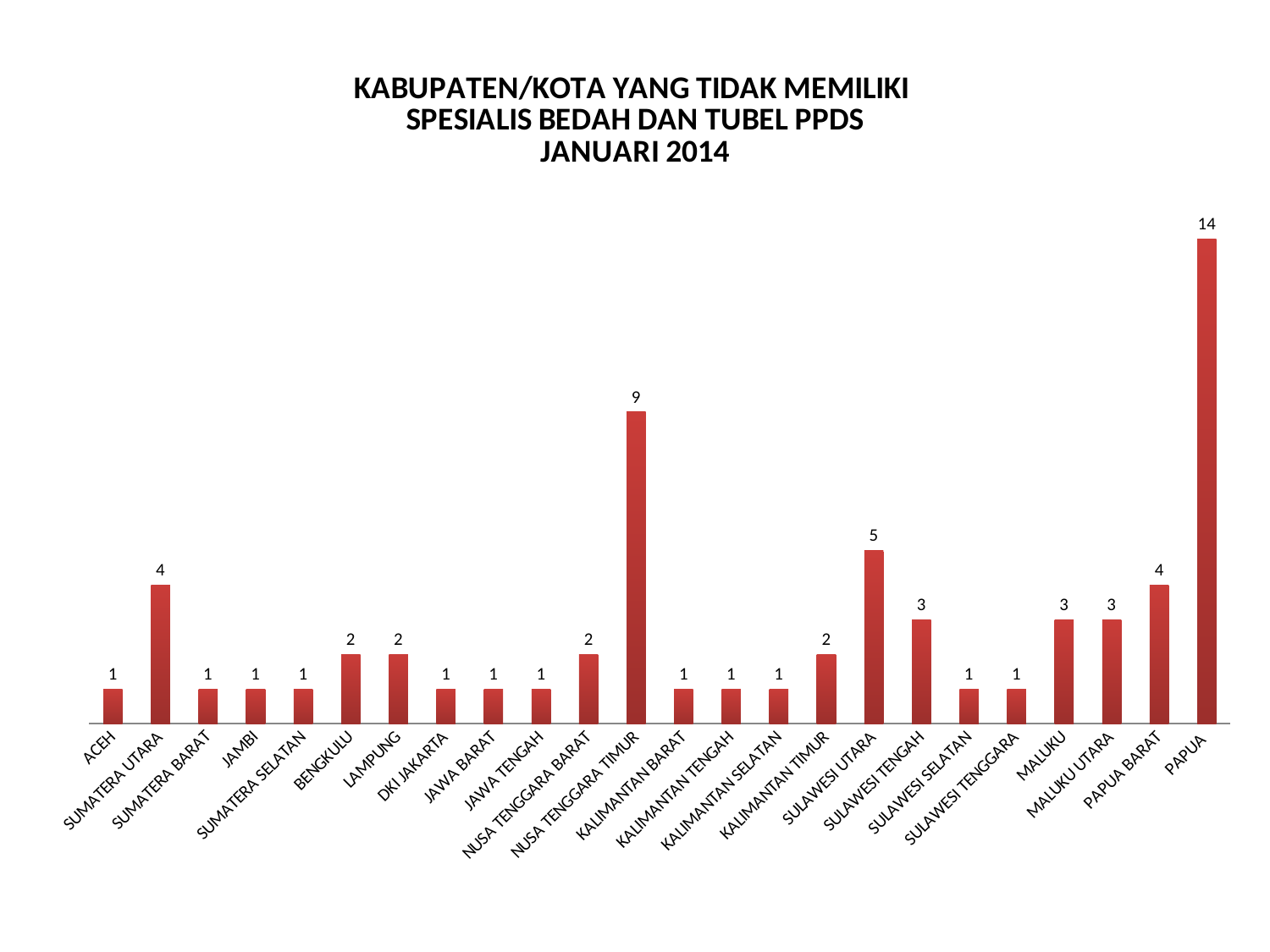

### Chart: KABUPATEN/KOTA YANG TIDAK MEMILIKI
SPESIALIS BEDAH DAN TUBEL PPDS
JANUARI 2014

| Category |  |
|---|---|
| ACEH | 1.0 |
| SUMATERA UTARA | 4.0 |
| SUMATERA BARAT | 1.0 |
| JAMBI | 1.0 |
| SUMATERA SELATAN | 1.0 |
| BENGKULU | 2.0 |
| LAMPUNG | 2.0 |
| DKI JAKARTA | 1.0 |
| JAWA BARAT | 1.0 |
| JAWA TENGAH | 1.0 |
| NUSA TENGGARA BARAT | 2.0 |
| NUSA TENGGARA TIMUR | 9.0 |
| KALIMANTAN BARAT | 1.0 |
| KALIMANTAN TENGAH | 1.0 |
| KALIMANTAN SELATAN | 1.0 |
| KALIMANTAN TIMUR | 2.0 |
| SULAWESI UTARA | 5.0 |
| SULAWESI TENGAH | 3.0 |
| SULAWESI SELATAN | 1.0 |
| SULAWESI TENGGARA | 1.0 |
| MALUKU | 3.0 |
| MALUKU UTARA | 3.0 |
| PAPUA BARAT | 4.0 |
| PAPUA  | 14.0 |